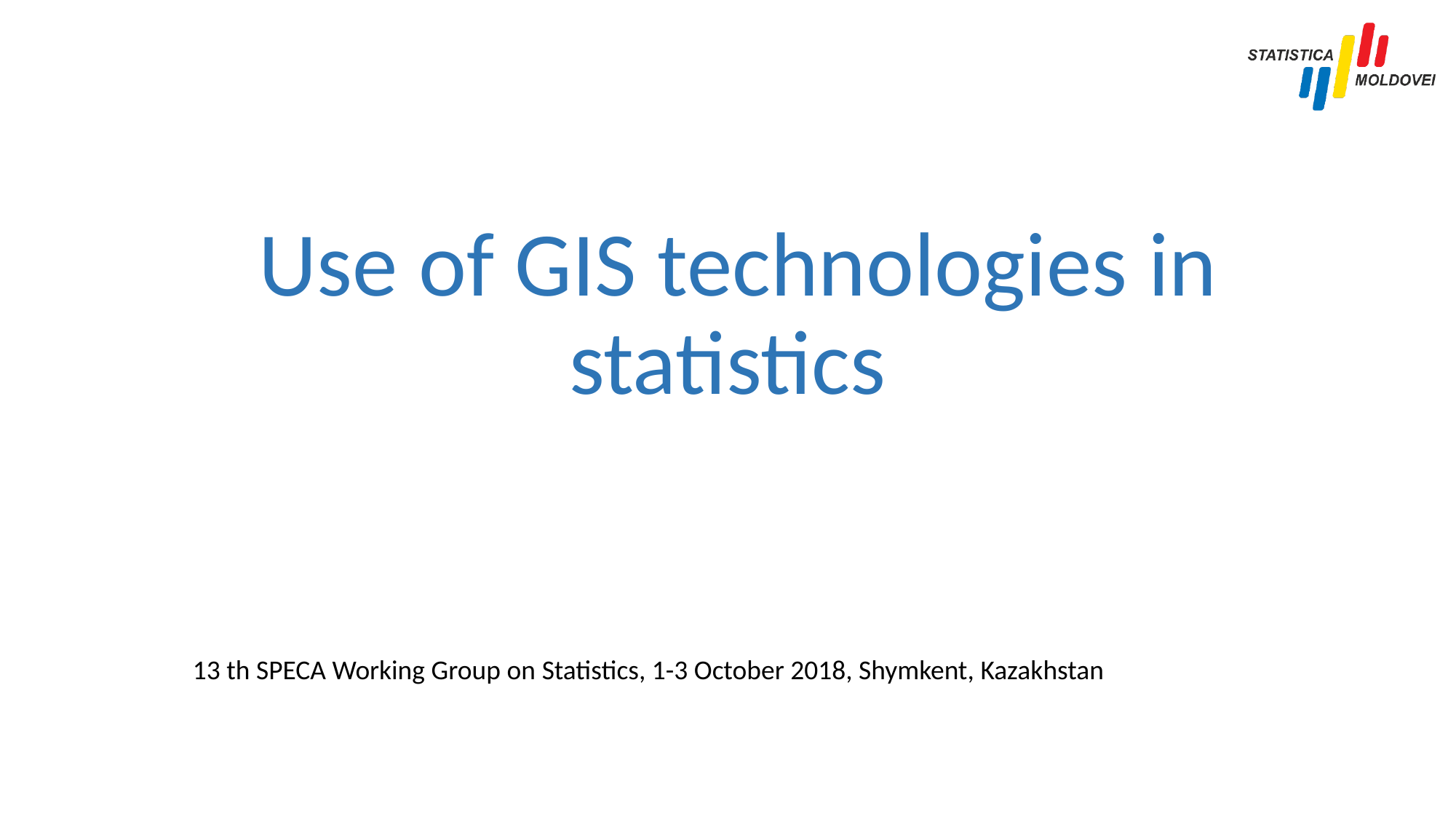

# Use of GIS technologies in statistics
13 th SPECA Working Group on Statistics, 1-3 October 2018, Shymkent, Kazakhstan